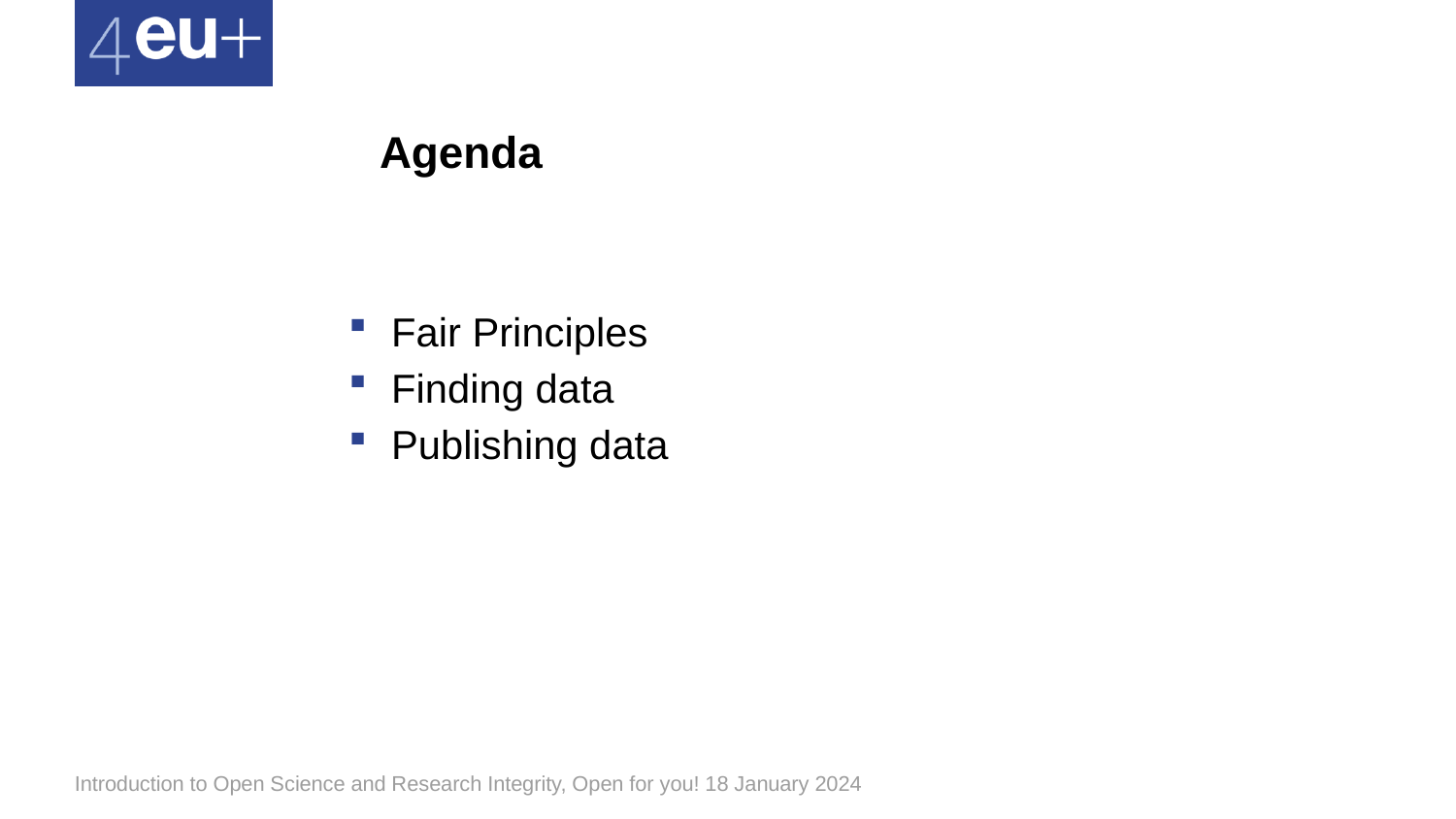

Agenda
Fair Principles
Finding data
Publishing data
Introduction to Open Science and Research Integrity, Open for you! 18 January 2024